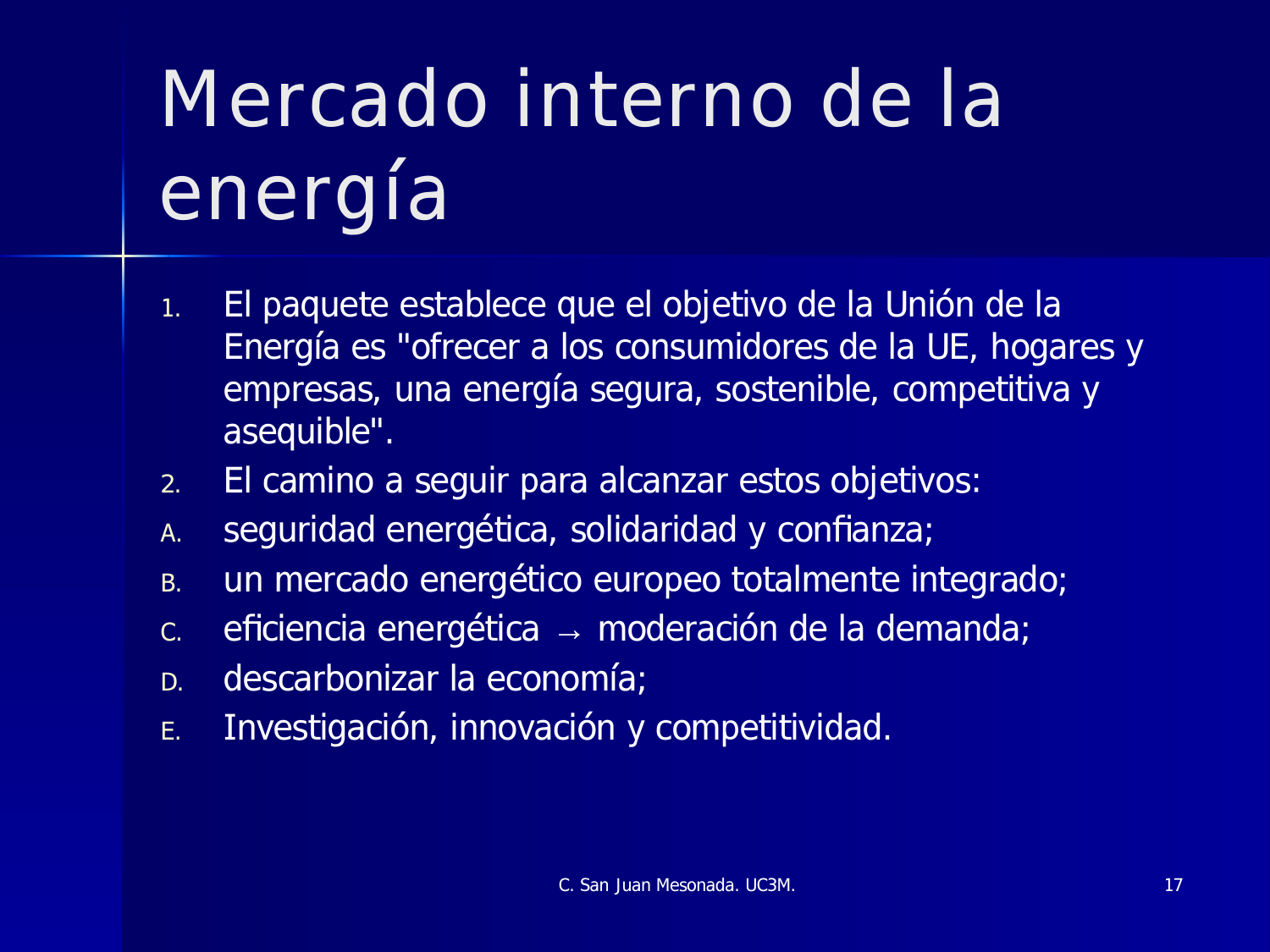

# Mercado interno de la energía
El paquete establece que el objetivo de la Unión de la Energía es "ofrecer a los consumidores de la UE, hogares y empresas, una energía segura, sostenible, competitiva y asequible".
El camino a seguir para alcanzar estos objetivos:
seguridad energética, solidaridad y confianza;
un mercado energético europeo totalmente integrado;
eficiencia energética → moderación de la demanda;
descarbonizar la economía;
Investigación, innovación y competitividad.
C. San Juan Mesonada. UC3M.
17